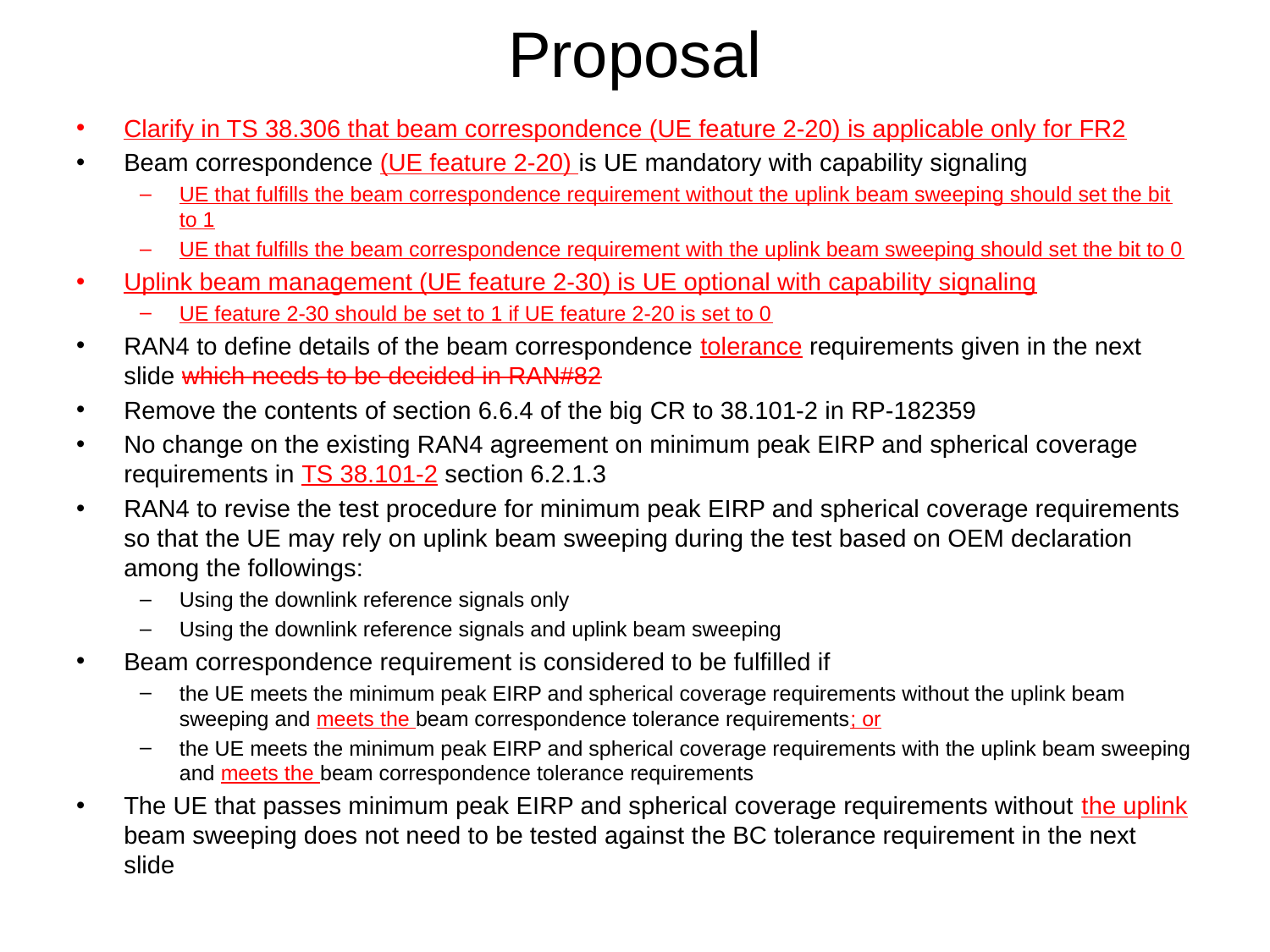

# Proposal
Clarify in TS 38.306 that beam correspondence (UE feature 2-20) is applicable only for FR2
Beam correspondence (UE feature 2-20) is UE mandatory with capability signaling
UE that fulfills the beam correspondence requirement without the uplink beam sweeping should set the bit to 1
UE that fulfills the beam correspondence requirement with the uplink beam sweeping should set the bit to 0
Uplink beam management (UE feature 2-30) is UE optional with capability signaling
UE feature 2-30 should be set to 1 if UE feature 2-20 is set to 0
RAN4 to define details of the beam correspondence tolerance requirements given in the next slide which needs to be decided in RAN#82
Remove the contents of section 6.6.4 of the big CR to 38.101-2 in RP-182359
No change on the existing RAN4 agreement on minimum peak EIRP and spherical coverage requirements in TS 38.101-2 section 6.2.1.3
RAN4 to revise the test procedure for minimum peak EIRP and spherical coverage requirements so that the UE may rely on uplink beam sweeping during the test based on OEM declaration among the followings:
Using the downlink reference signals only
Using the downlink reference signals and uplink beam sweeping
Beam correspondence requirement is considered to be fulfilled if
the UE meets the minimum peak EIRP and spherical coverage requirements without the uplink beam sweeping and meets the beam correspondence tolerance requirements; or
the UE meets the minimum peak EIRP and spherical coverage requirements with the uplink beam sweeping and meets the beam correspondence tolerance requirements
The UE that passes minimum peak EIRP and spherical coverage requirements without the uplink beam sweeping does not need to be tested against the BC tolerance requirement in the next slide